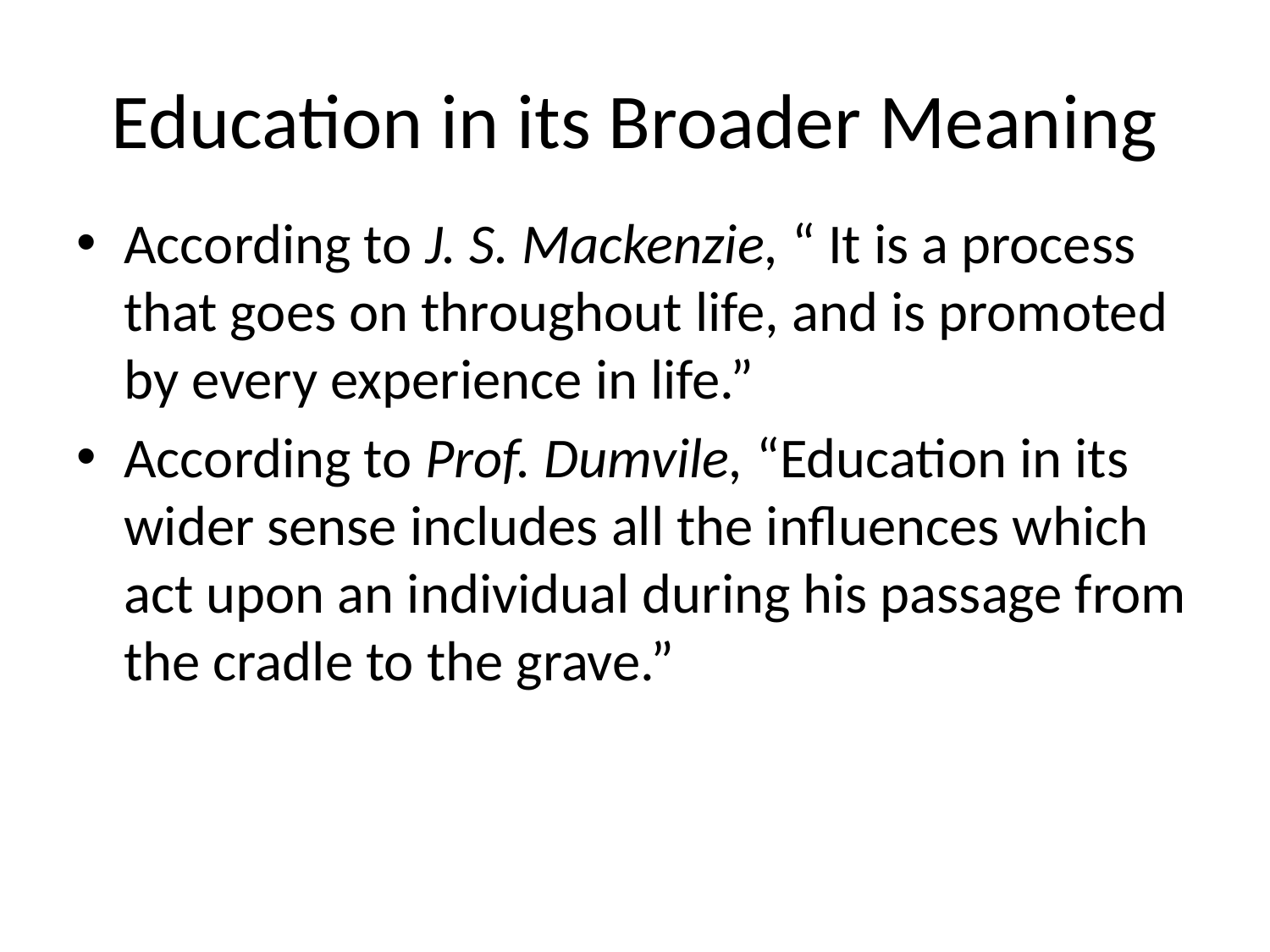

# Education in its Broader Meaning
According to J. S. Mackenzie, “ It is a process that goes on throughout life, and is promoted by every experience in life.”
According to Prof. Dumvile, “Education in its wider sense includes all the influences which act upon an individual during his passage from the cradle to the grave.”